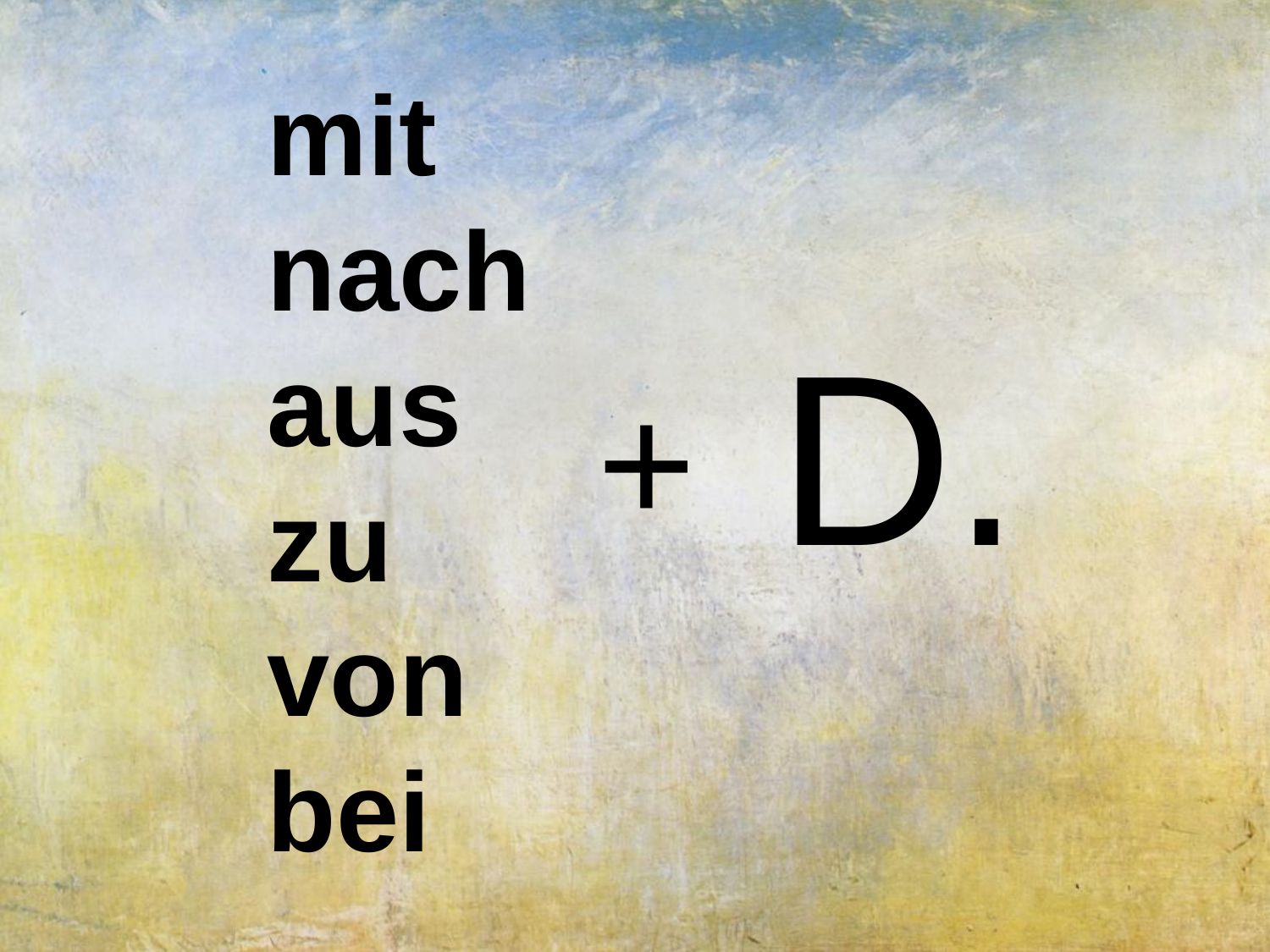

mit
nach
aus
zu
von
bei
D.
+